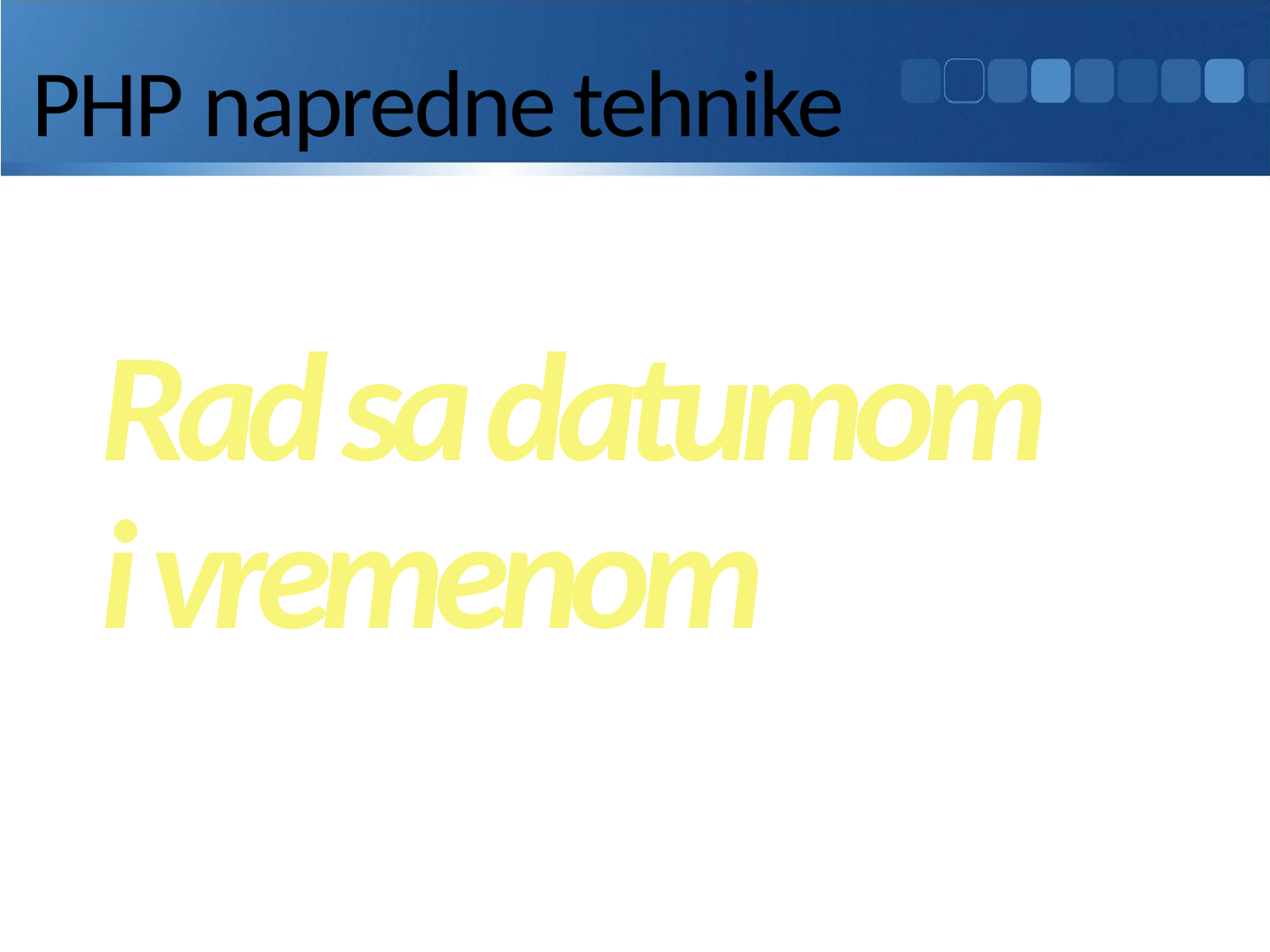

# PHP napredne tehnike
Rad sa datumom
i vremenom